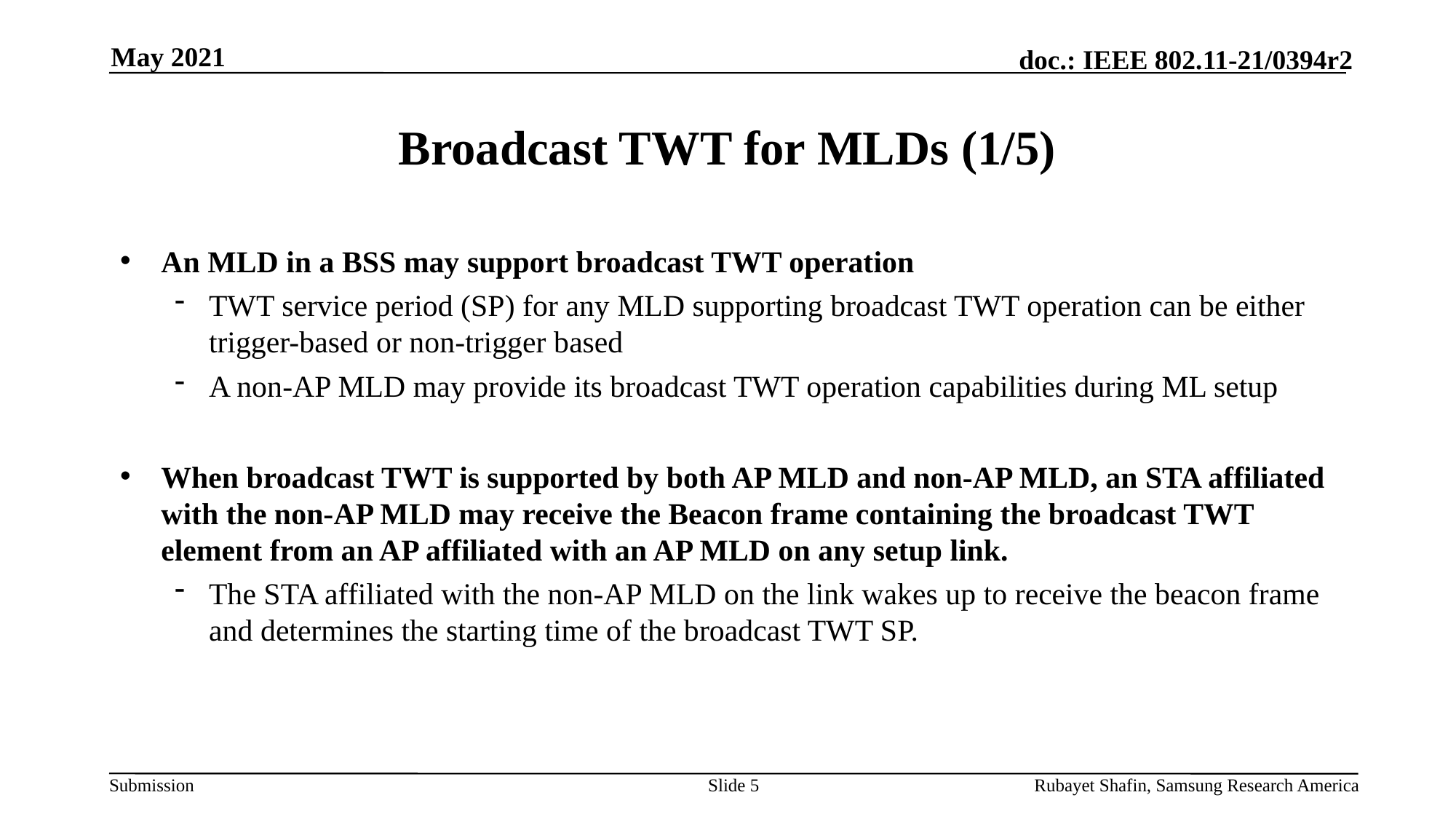

May 2021
# Broadcast TWT for MLDs (1/5)
An MLD in a BSS may support broadcast TWT operation
TWT service period (SP) for any MLD supporting broadcast TWT operation can be either trigger-based or non-trigger based
A non-AP MLD may provide its broadcast TWT operation capabilities during ML setup

When broadcast TWT is supported by both AP MLD and non-AP MLD, an STA affiliated with the non-AP MLD may receive the Beacon frame containing the broadcast TWT element from an AP affiliated with an AP MLD on any setup link.
The STA affiliated with the non-AP MLD on the link wakes up to receive the beacon frame and determines the starting time of the broadcast TWT SP.

Slide 5
Rubayet Shafin, Samsung Research America